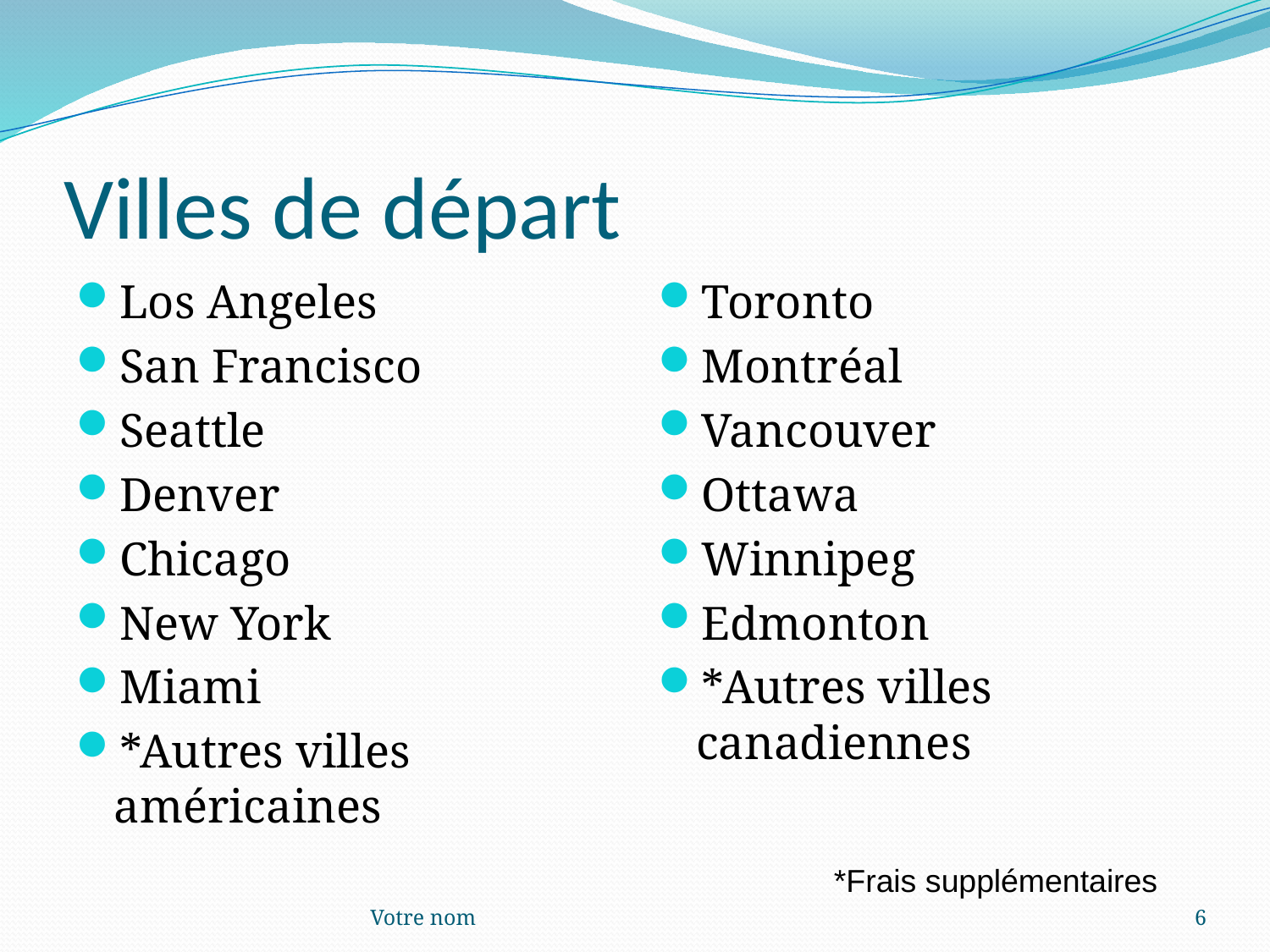

# Villes de départ
Los Angeles
San Francisco
Seattle
Denver
Chicago
New York
Miami
*Autres villes américaines
Toronto
Montréal
Vancouver
Ottawa
Winnipeg
Edmonton
*Autres villes canadiennes
*Frais supplémentaires
Votre nom
6